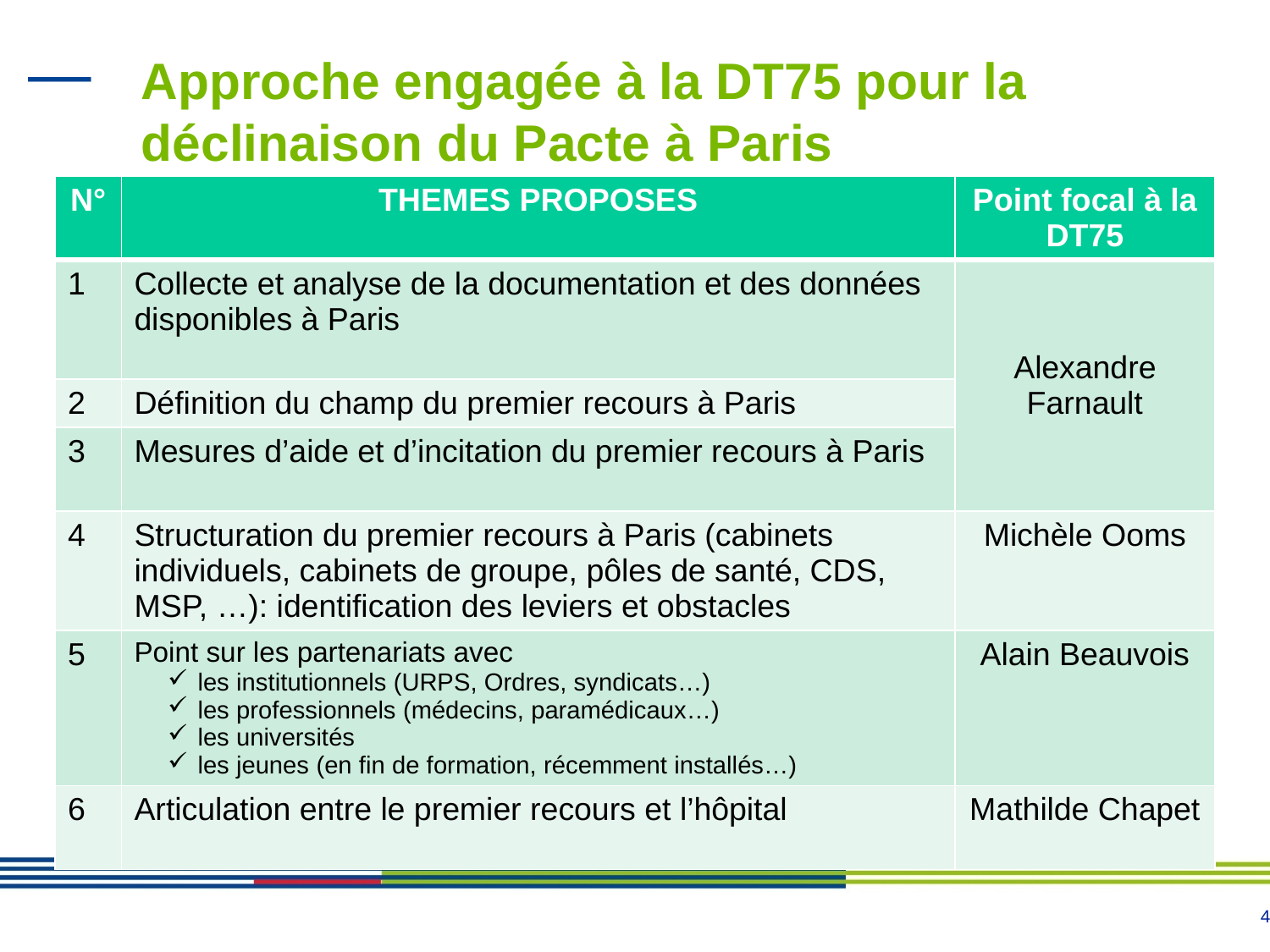

# Approche engagée à la DT75 pour la déclinaison du Pacte à Paris
| N° | THEMES PROPOSES | Point focal à la DT75 |
| --- | --- | --- |
| 1 | Collecte et analyse de la documentation et des données disponibles à Paris | Alexandre Farnault |
| 2 | Définition du champ du premier recours à Paris |  |
| 3 | Mesures d’aide et d’incitation du premier recours à Paris |  |
| 4 | Structuration du premier recours à Paris (cabinets individuels, cabinets de groupe, pôles de santé, CDS, MSP, …): identification des leviers et obstacles | Michèle Ooms |
| 5 | Point sur les partenariats avec les institutionnels (URPS, Ordres, syndicats…) les professionnels (médecins, paramédicaux…) les universités les jeunes (en fin de formation, récemment installés…) | Alain Beauvois |
| 6 | Articulation entre le premier recours et l’hôpital | Mathilde Chapet |